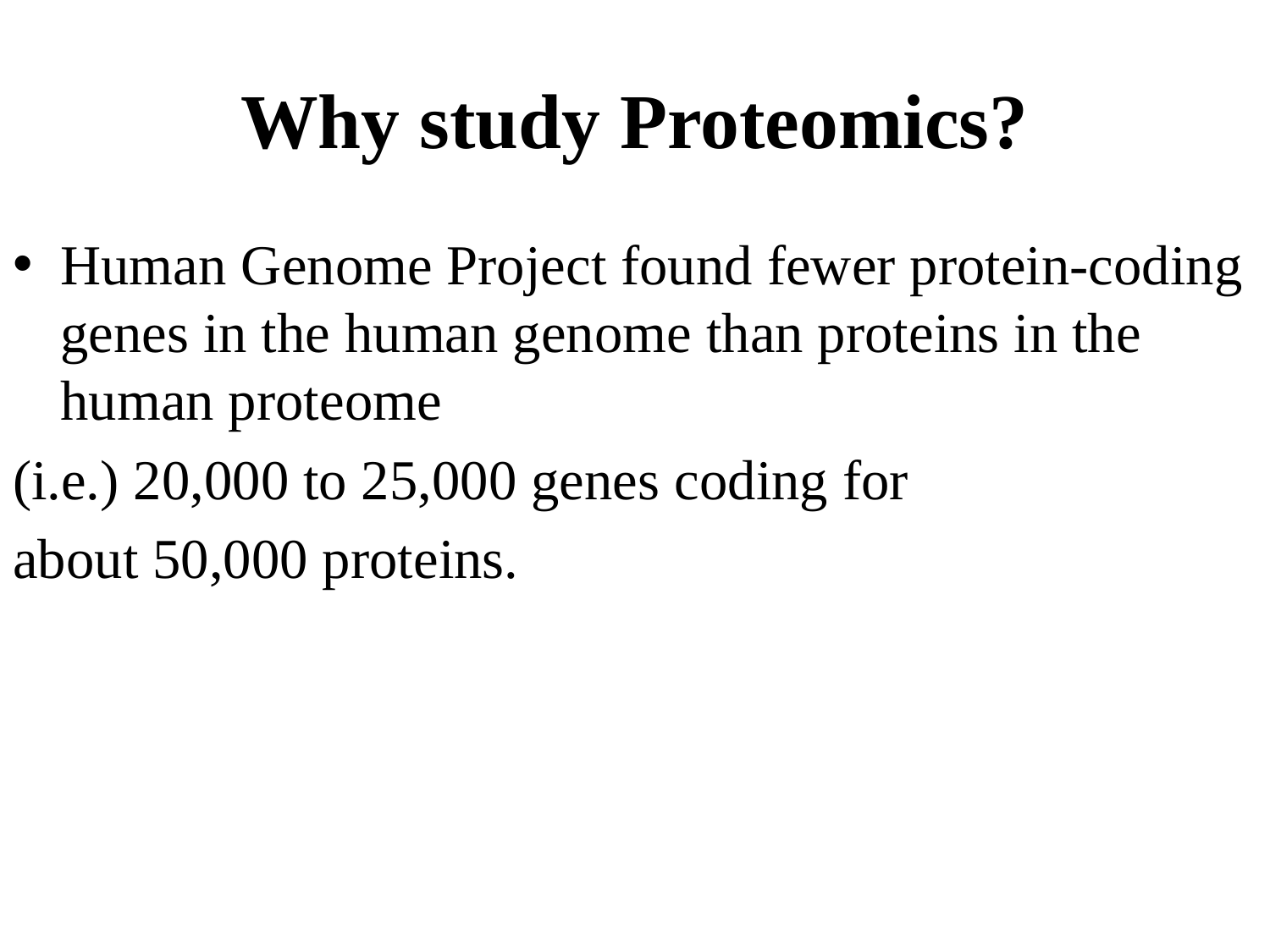

Why study Proteomics?
Human Genome Project found fewer protein-coding genes in the human genome than proteins in the human proteome
(i.e.) 20,000 to 25,000 genes coding for
about 50,000 proteins.